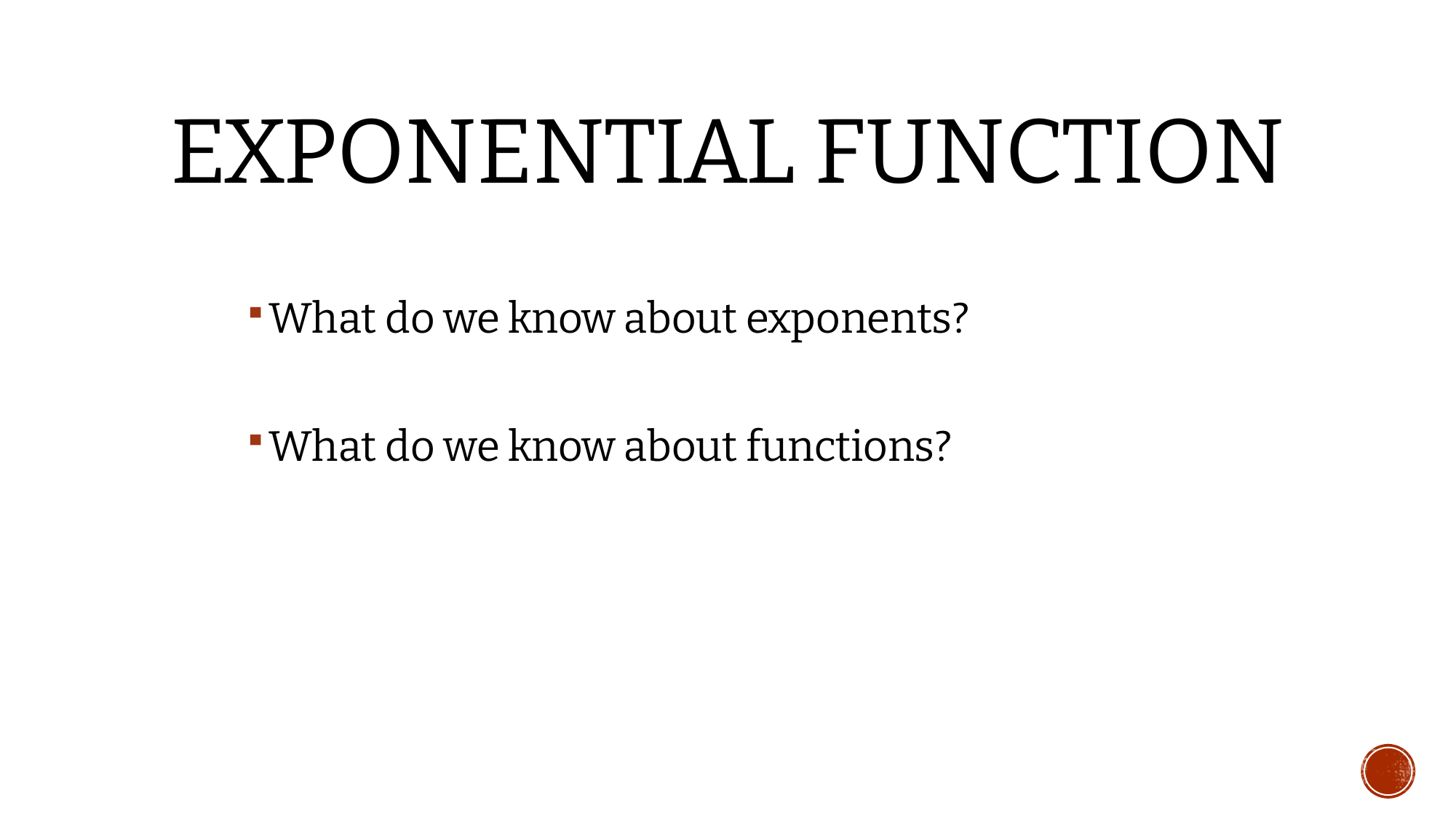

# Exponential Function
What do we know about exponents?

What do we know about functions?